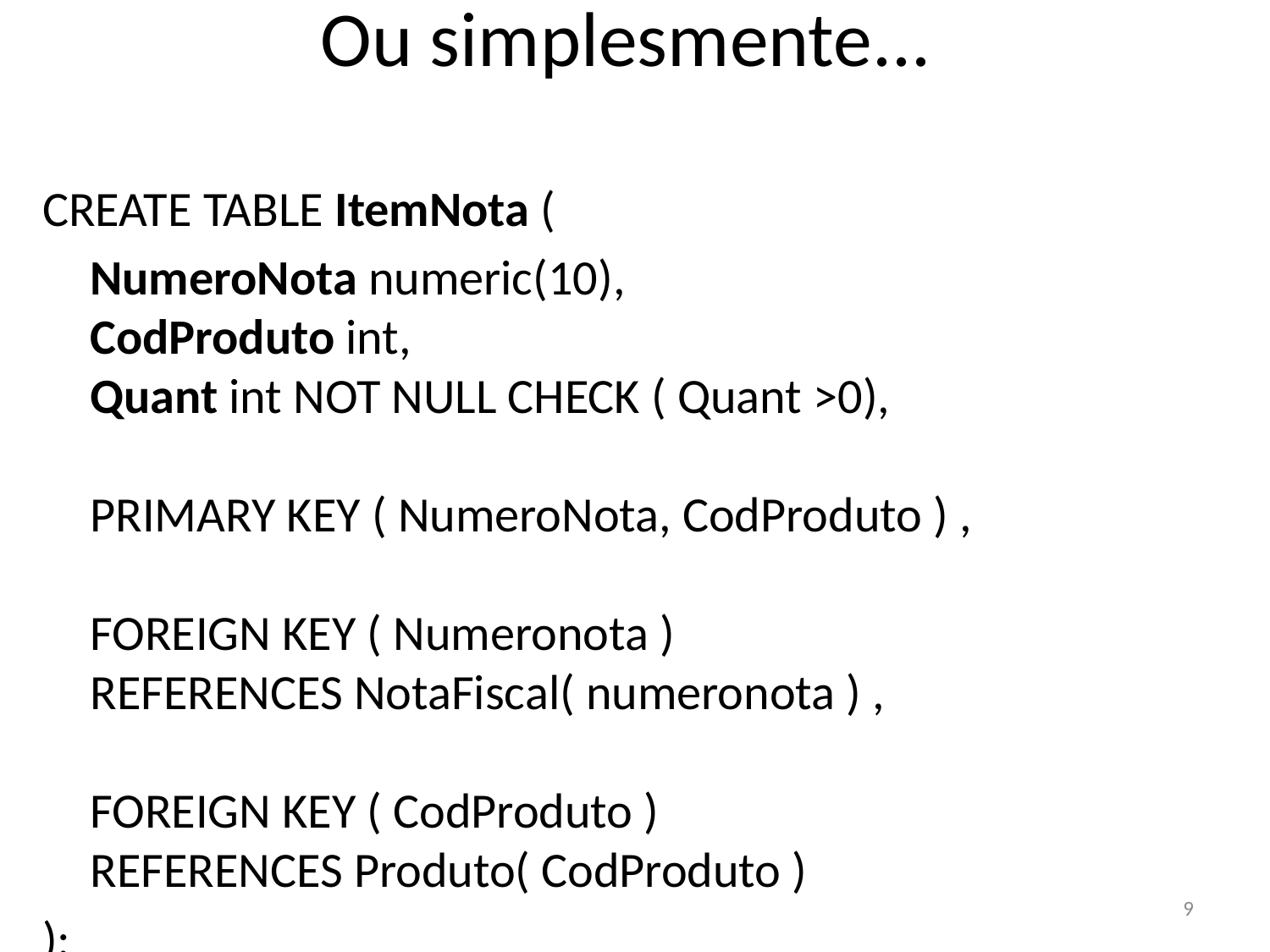

# Ou simplesmente...

CREATE TABLE ItemNota (
	NumeroNota numeric(10),
CodProduto int,
Quant int NOT NULL CHECK ( Quant >0),
PRIMARY KEY ( NumeroNota, CodProduto ) ,
FOREIGN KEY ( Numeronota )
REFERENCES NotaFiscal( numeronota ) ,
FOREIGN KEY ( CodProduto )
REFERENCES Produto( CodProduto )
);

9